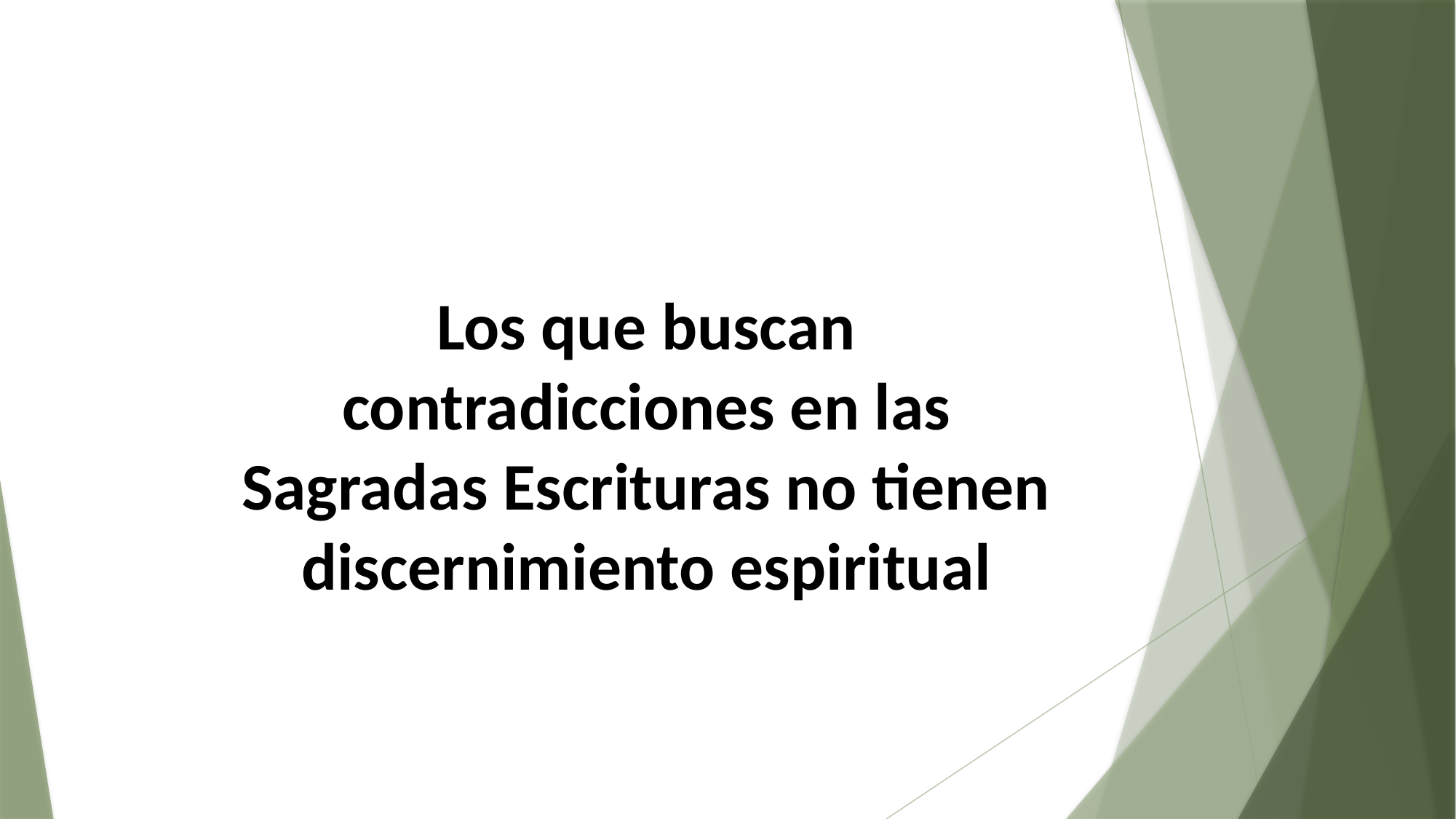

Los que buscan contradicciones en las Sagradas Escrituras no tienen discernimiento espiritual